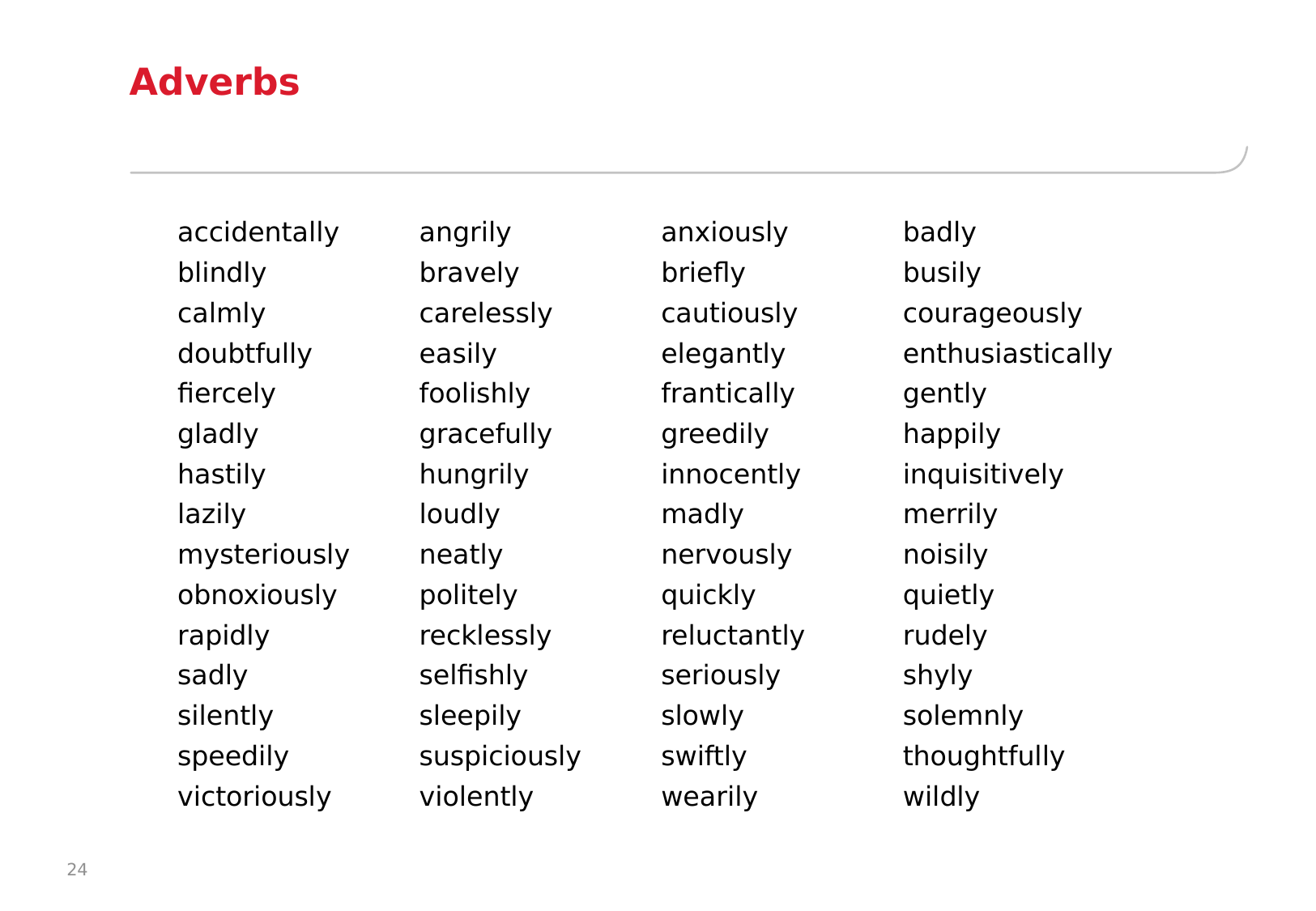

# Adverbs
| accidentally | angrily | anxiously | badly |
| --- | --- | --- | --- |
| blindly | bravely | briefly | busily |
| calmly | carelessly | cautiously | courageously |
| doubtfully | easily | elegantly | enthusiastically |
| fiercely | foolishly | frantically | gently |
| gladly | gracefully | greedily | happily |
| hastily | hungrily | innocently | inquisitively |
| lazily | loudly | madly | merrily |
| mysteriously | neatly | nervously | noisily |
| obnoxiously | politely | quickly | quietly |
| rapidly | recklessly | reluctantly | rudely |
| sadly | selfishly | seriously | shyly |
| silently | sleepily | slowly | solemnly |
| speedily | suspiciously | swiftly | thoughtfully |
| victoriously | violently | wearily | wildly |
24